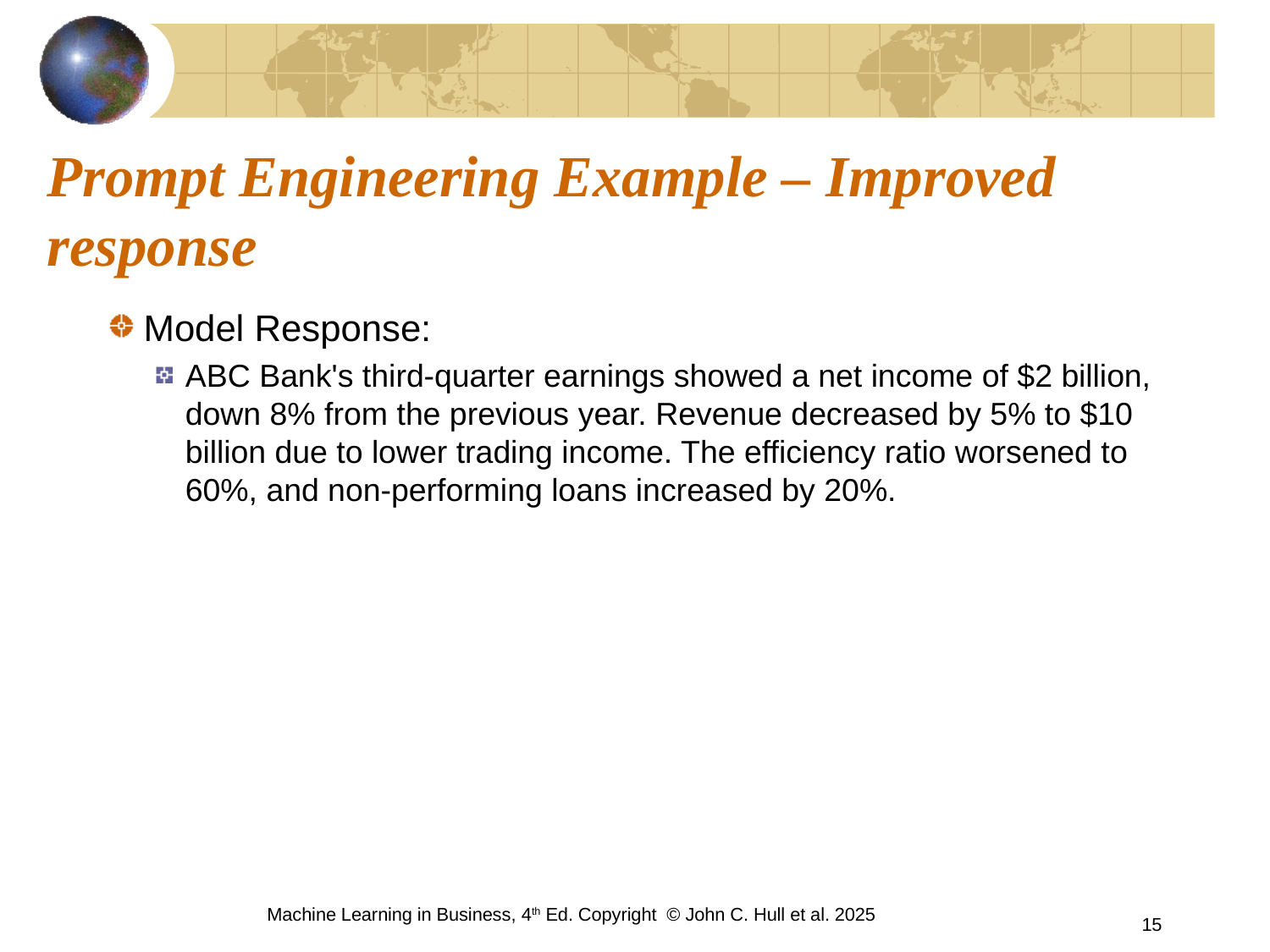

# Prompt Engineering Example – Improved response
Model Response:
ABC Bank's third-quarter earnings showed a net income of $2 billion, down 8% from the previous year. Revenue decreased by 5% to $10 billion due to lower trading income. The efficiency ratio worsened to 60%, and non-performing loans increased by 20%.
Machine Learning in Business, 4th Ed. Copyright  © John C. Hull et al. 2025
15